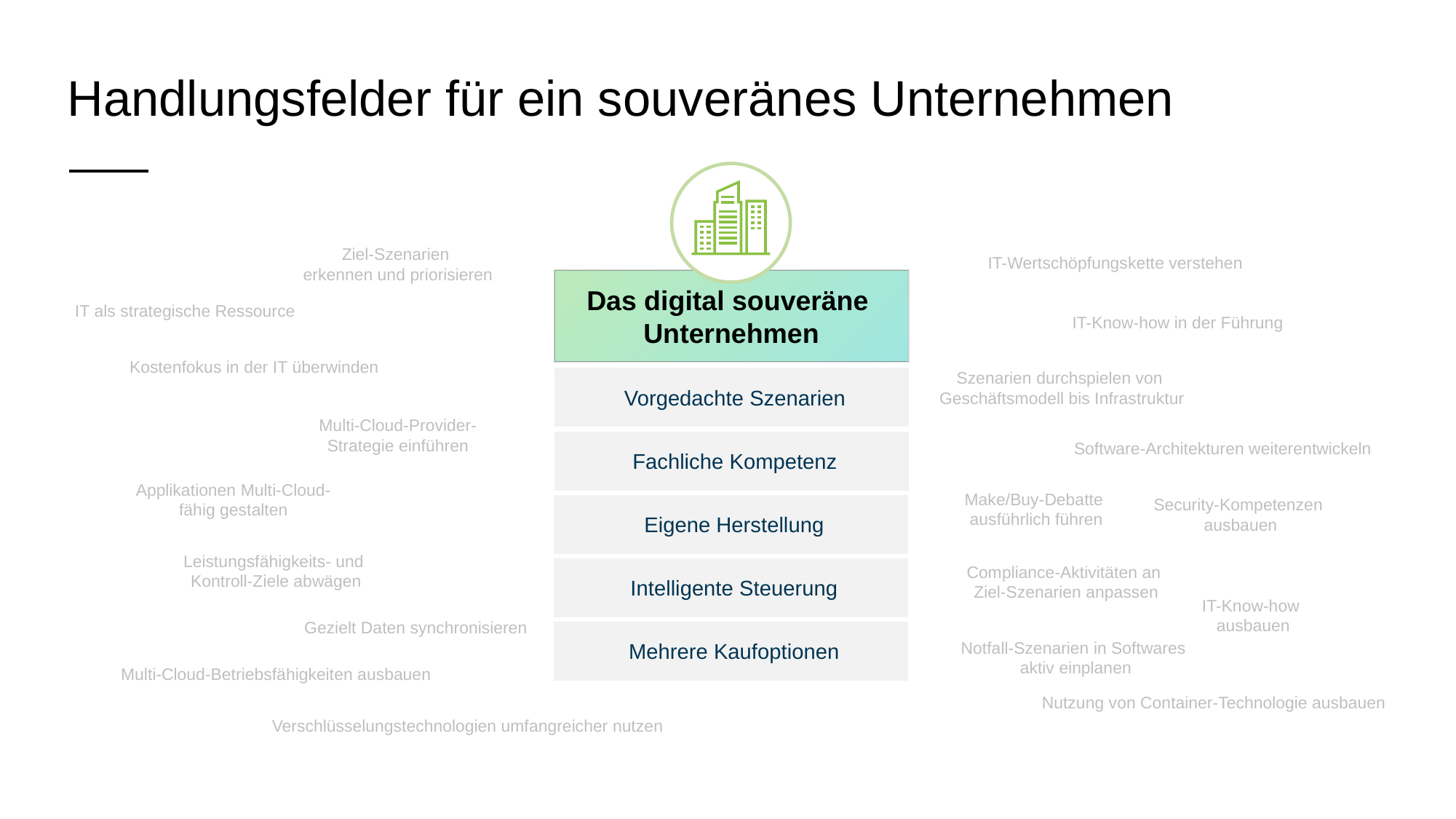

# Handlungsfelder für ein souveränes Unternehmen

Ziel-Szenarien
erkennen und priorisieren
IT-Wertschöpfungskette verstehen
Das digital souveräne
Unternehmen
IT als strategische Ressource
IT-Know-how in der Führung
Kostenfokus in der IT überwinden
Szenarien durchspielen von
Geschäftsmodell bis Infrastruktur
Vorgedachte Szenarien
Fachliche Kompetenz
Eigene Herstellung
Intelligente Steuerung
Mehrere Kaufoptionen
Multi-Cloud-Provider-
Strategie einführen
Software-Architekturen weiterentwickeln
Applikationen Multi-Cloud-
fähig gestalten
Make/Buy-Debatte
ausführlich führen
Security-Kompetenzen
ausbauen
Leistungsfähigkeits- und
Kontroll-Ziele abwägen
Compliance-Aktivitäten an
Ziel-Szenarien anpassen
IT-Know-how
ausbauen
Gezielt Daten synchronisieren
Notfall-Szenarien in Softwares
aktiv einplanen
Multi-Cloud-Betriebsfähigkeiten ausbauen
Nutzung von Container-Technologie ausbauen
Verschlüsselungstechnologien umfangreicher nutzen